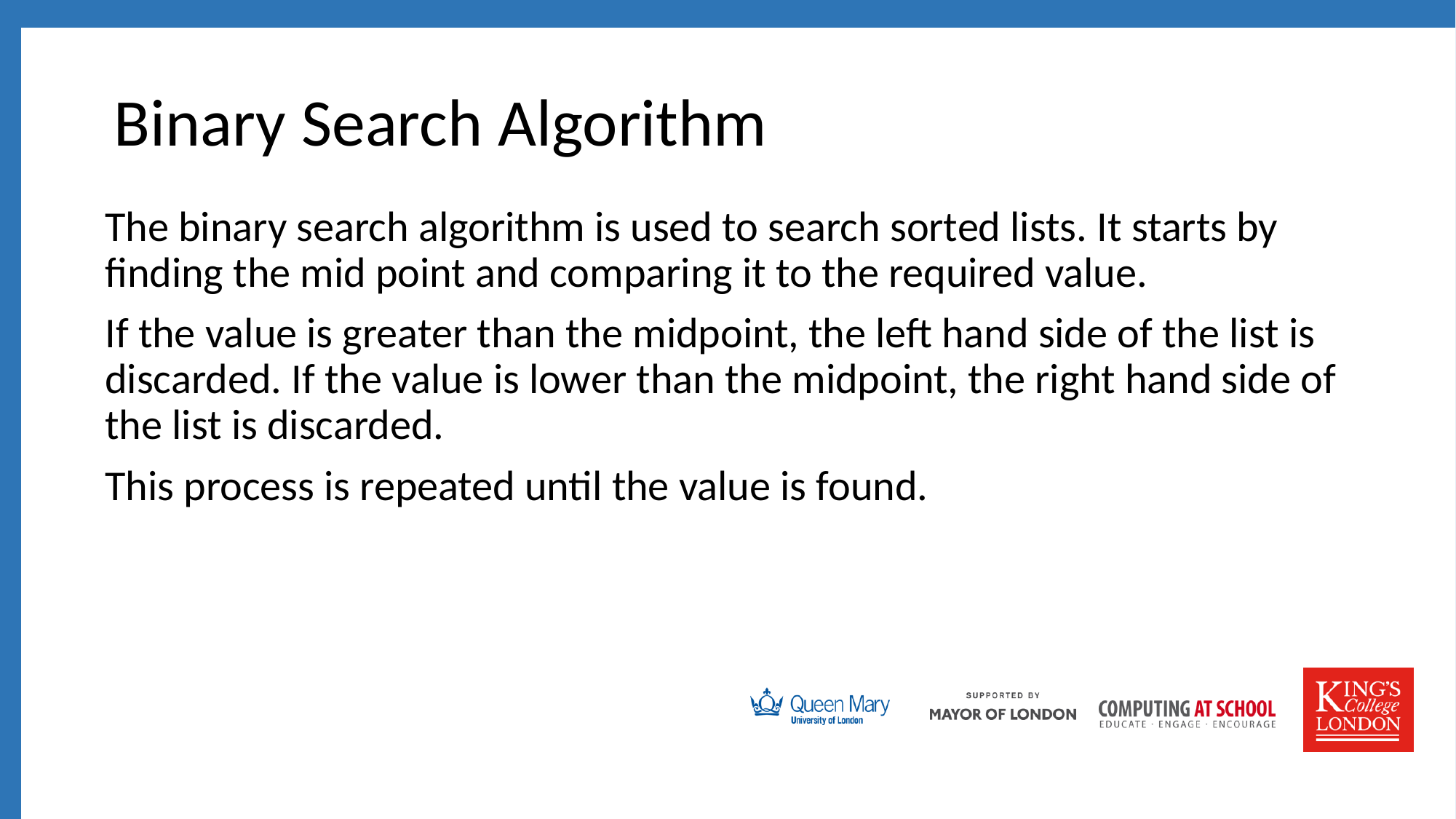

# Binary Search Algorithm
The binary search algorithm is used to search sorted lists. It starts by finding the mid point and comparing it to the required value.
If the value is greater than the midpoint, the left hand side of the list is discarded. If the value is lower than the midpoint, the right hand side of the list is discarded.
This process is repeated until the value is found.